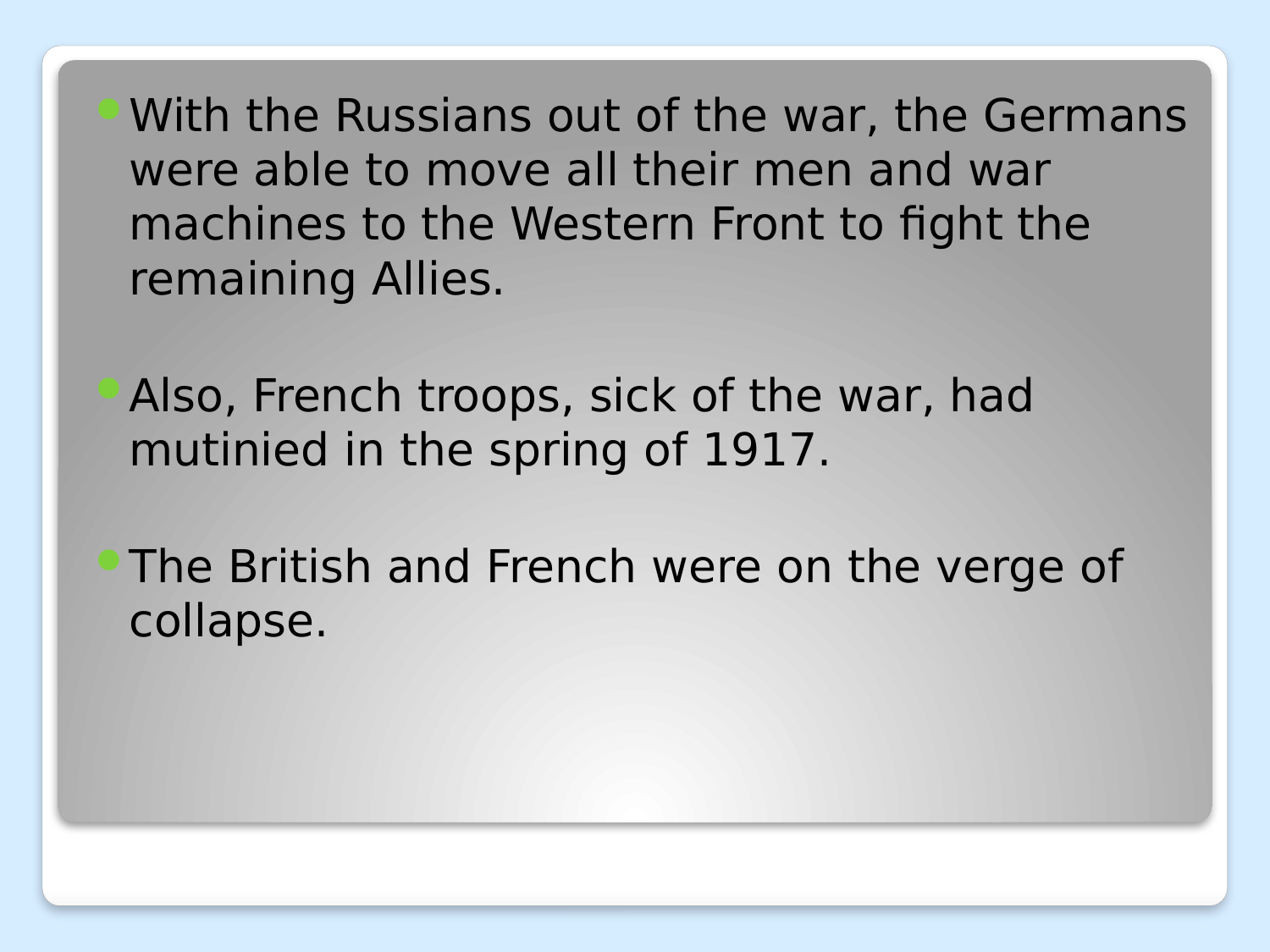

With the Russians out of the war, the Germans were able to move all their men and war machines to the Western Front to fight the remaining Allies.

Also, French troops, sick of the war, had mutinied in the spring of 1917.

The British and French were on the verge of collapse.
#